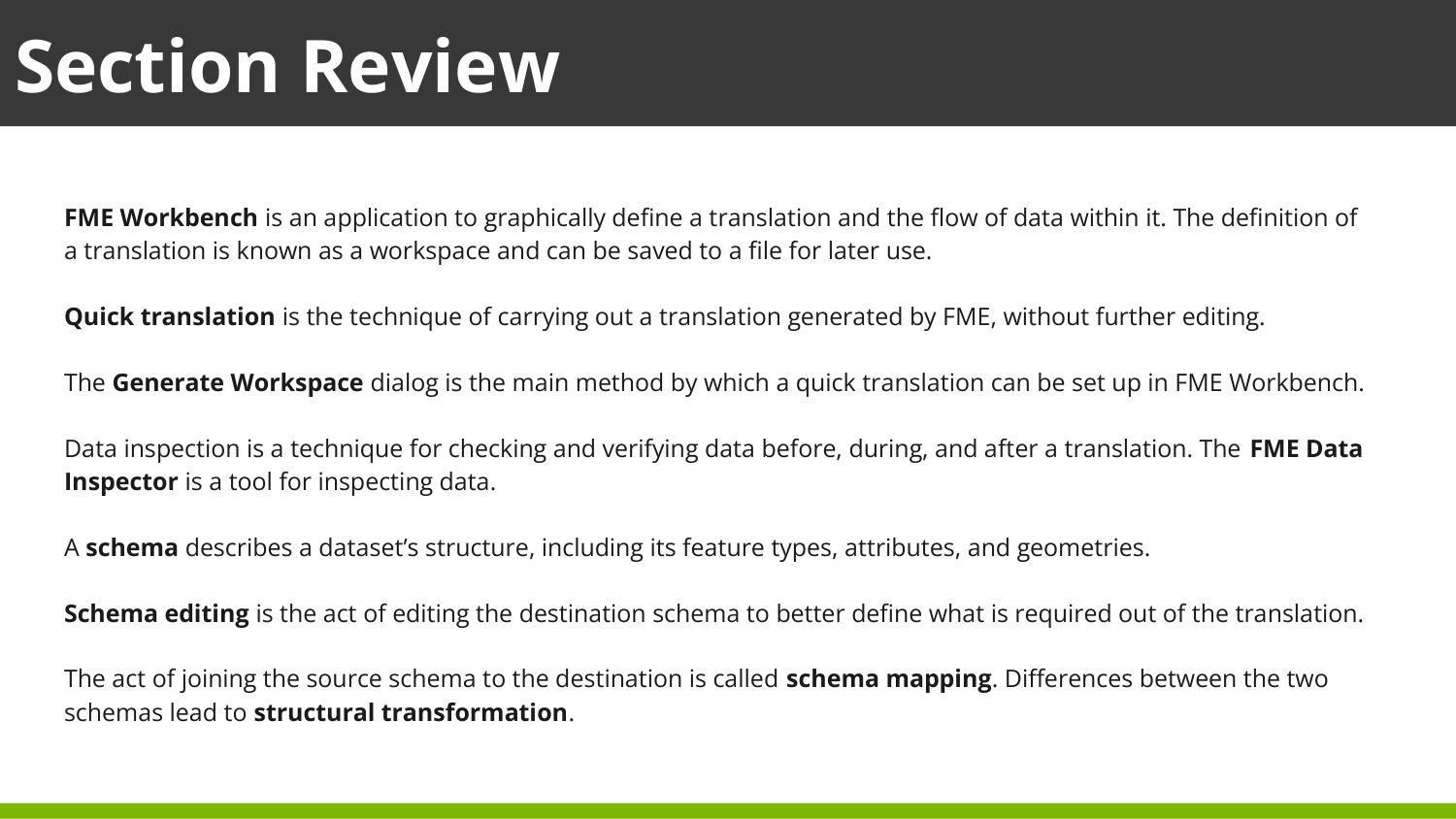

Section Review
FME Workbench is an application to graphically define a translation and the flow of data within it. The definition of a translation is known as a workspace and can be saved to a file for later use.
Quick translation is the technique of carrying out a translation generated by FME, without further editing.
The Generate Workspace dialog is the main method by which a quick translation can be set up in FME Workbench.
Data inspection is a technique for checking and verifying data before, during, and after a translation. The FME Data Inspector is a tool for inspecting data.
A schema describes a dataset’s structure, including its feature types, attributes, and geometries.
Schema editing is the act of editing the destination schema to better define what is required out of the translation.
The act of joining the source schema to the destination is called schema mapping. Differences between the two schemas lead to structural transformation.